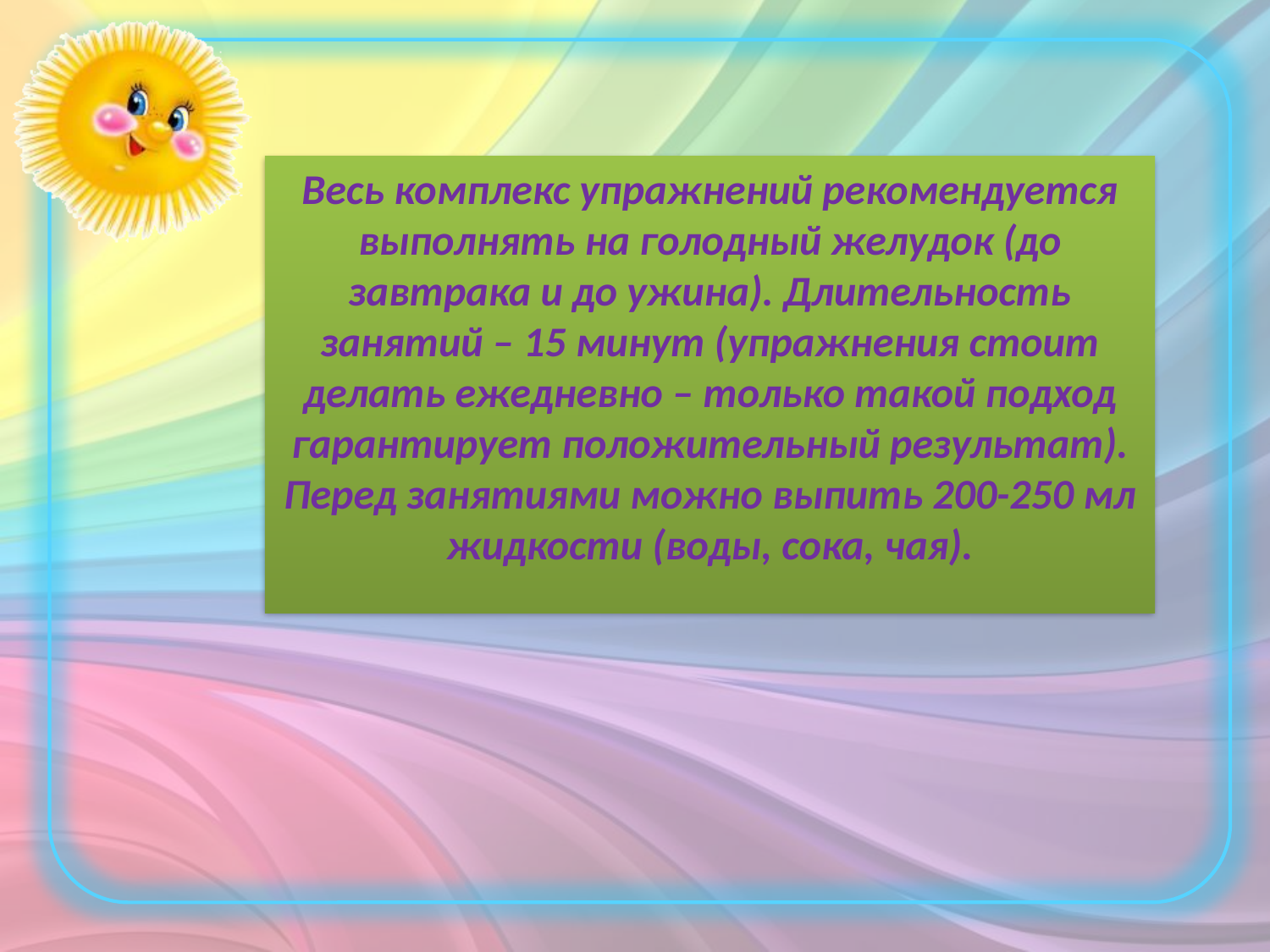

Весь комплекс упражнений рекомендуется выполнять на голодный желудок (до завтрака и до ужина). Длительность занятий – 15 минут (упражнения стоит делать ежедневно – только такой подход гарантирует положительный результат). Перед занятиями можно выпить 200-250 мл жидкости (воды, сока, чая).